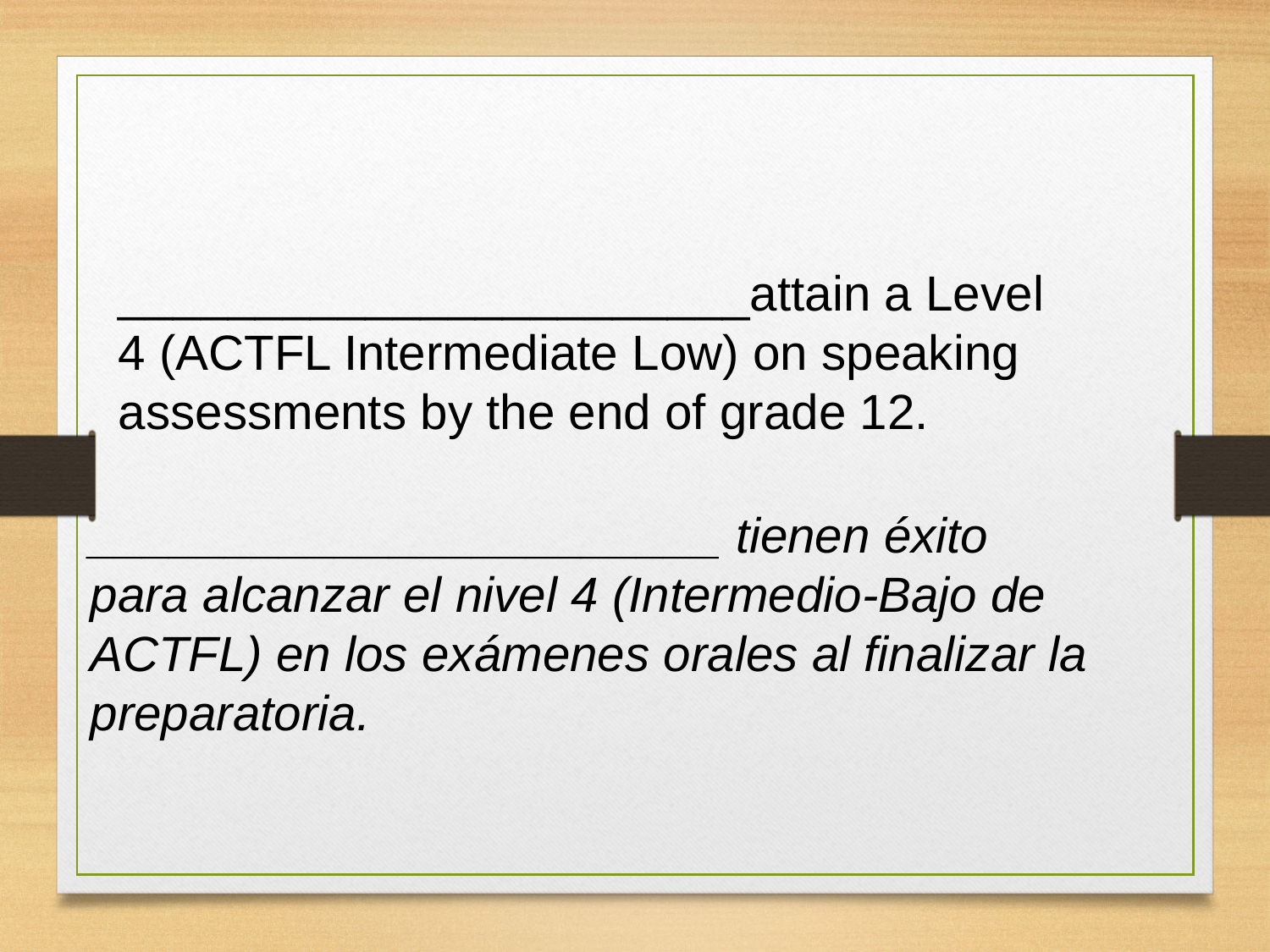

_______________________attain a Level 4 (ACTFL Intermediate Low) on speaking assessments by the end of grade 12.
_______________________ tienen éxito
para alcanzar el nivel 4 (Intermedio-Bajo de ACTFL) en los exámenes orales al finalizar la preparatoria.